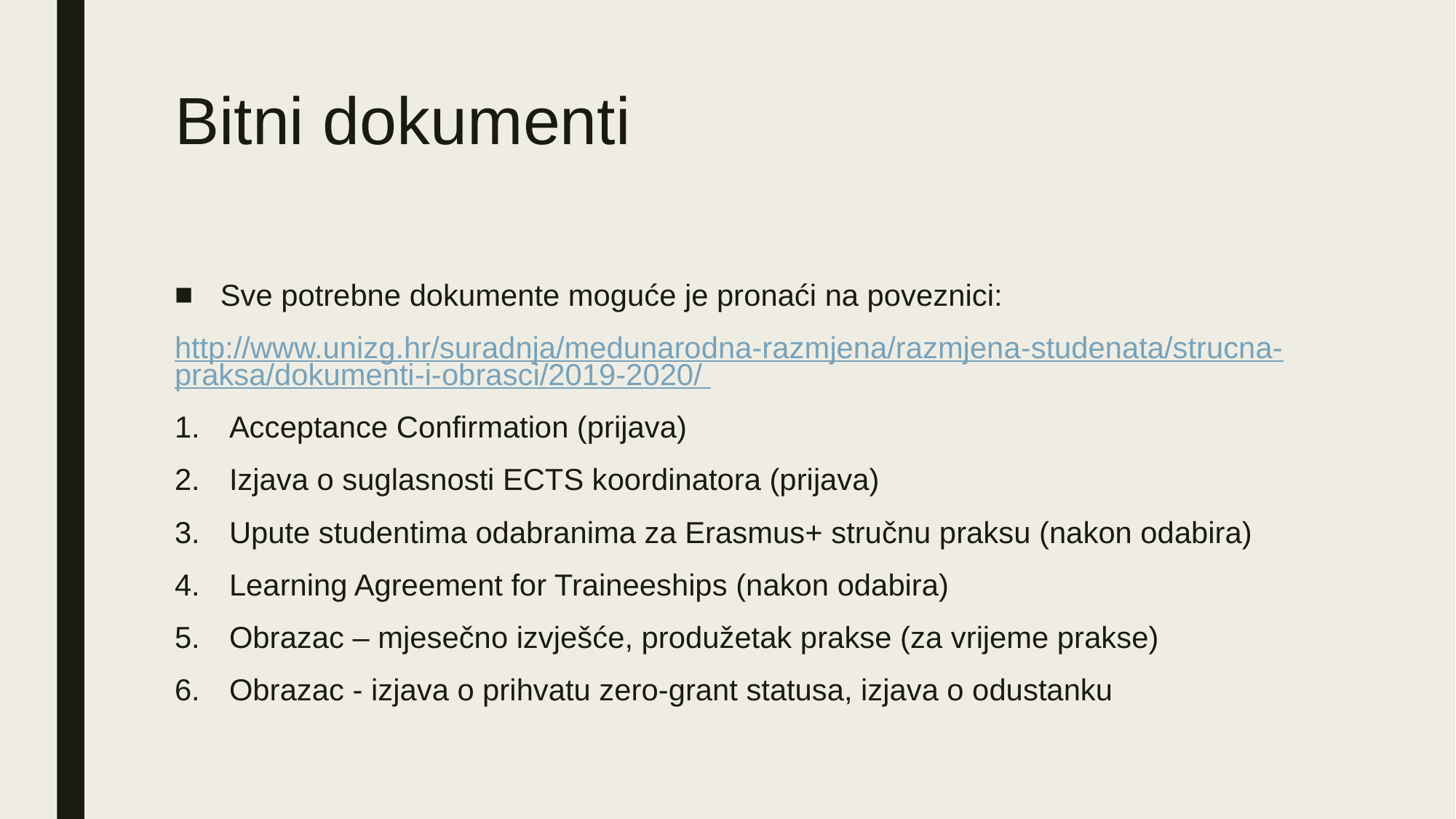

# Bitni dokumenti
Sve potrebne dokumente moguće je pronaći na poveznici:
http://www.unizg.hr/suradnja/medunarodna-razmjena/razmjena-studenata/strucna-praksa/dokumenti-i-obrasci/2019-2020/
Acceptance Confirmation (prijava)
Izjava o suglasnosti ECTS koordinatora (prijava)
Upute studentima odabranima za Erasmus+ stručnu praksu (nakon odabira)
Learning Agreement for Traineeships (nakon odabira)
Obrazac – mjesečno izvješće, produžetak prakse (za vrijeme prakse)
Obrazac - izjava o prihvatu zero-grant statusa, izjava o odustanku